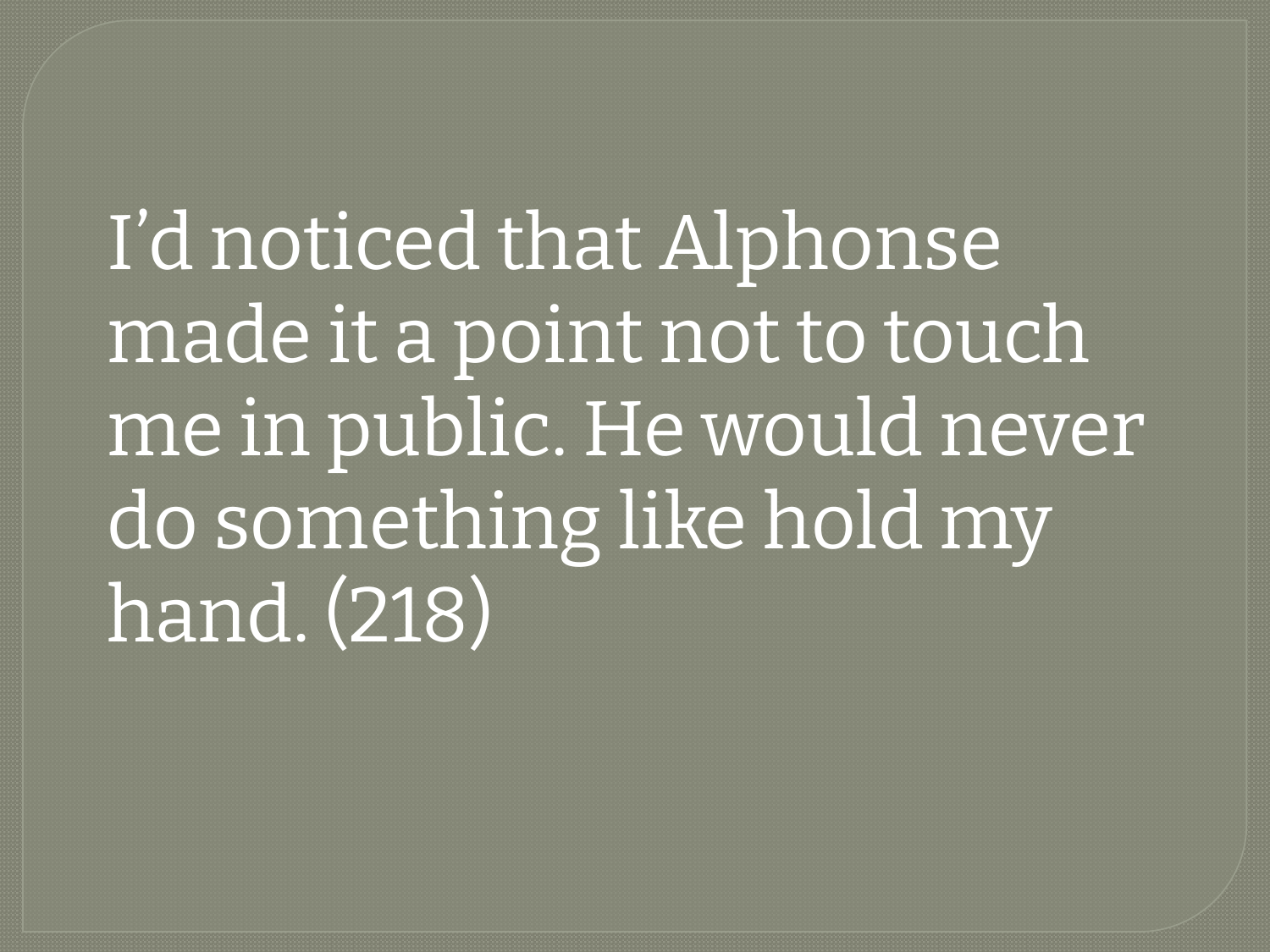

I’d noticed that Alphonse made it a point not to touch me in public. He would never do something like hold my hand. (218)